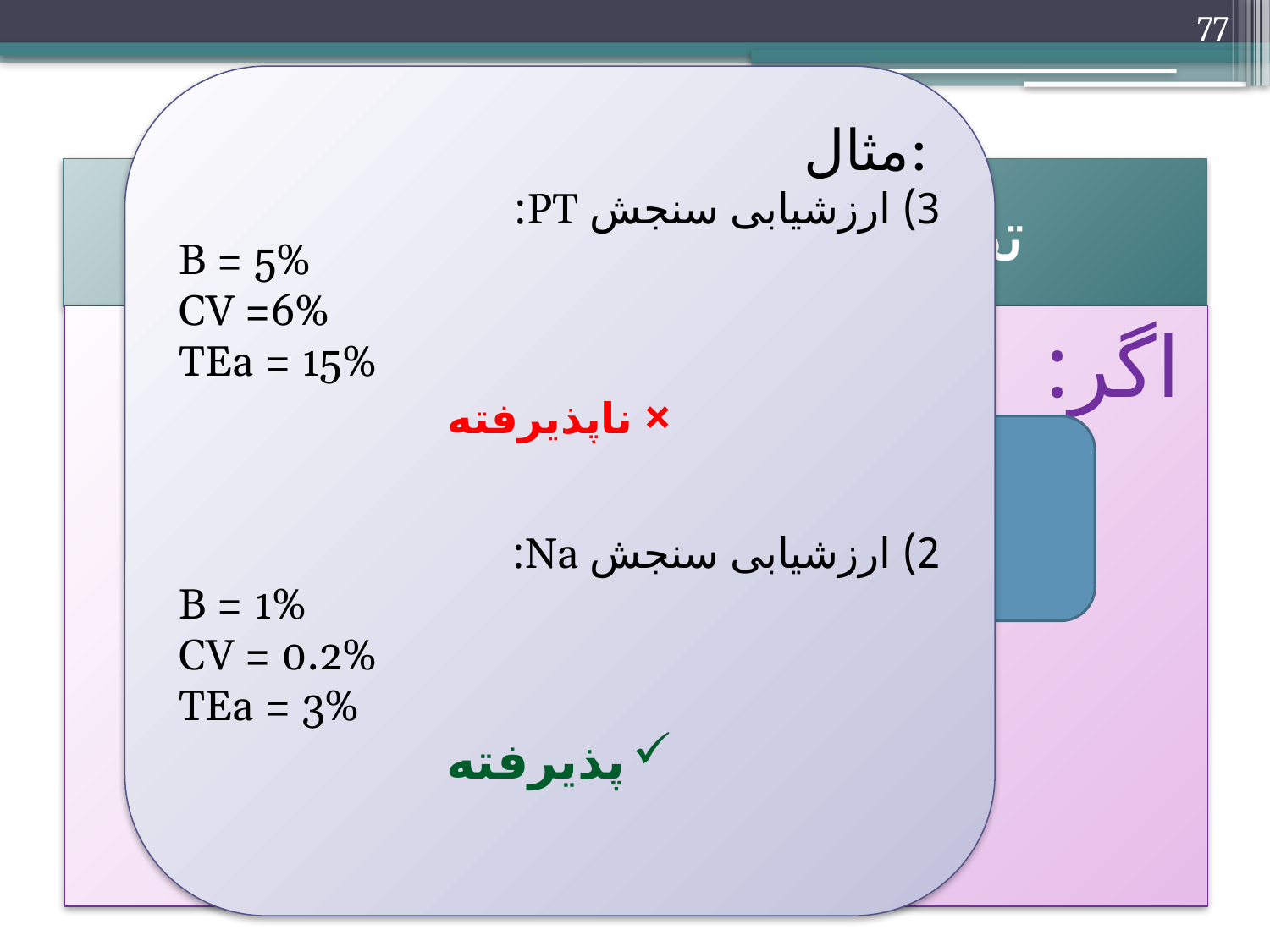

77
مثال:
3) ارزشیابی سنجش PT:
B = 5%
CV =6%
TEa = 15%
× ناپذیرفته

2) ارزشیابی سنجش Na:
B = 1%
CV = 0.2%
TEa = 3%
پذیرفته

# تصمیم‌گیری در باره‌ی روش
اگر:

پذیرفته
B + 2CV < TEa